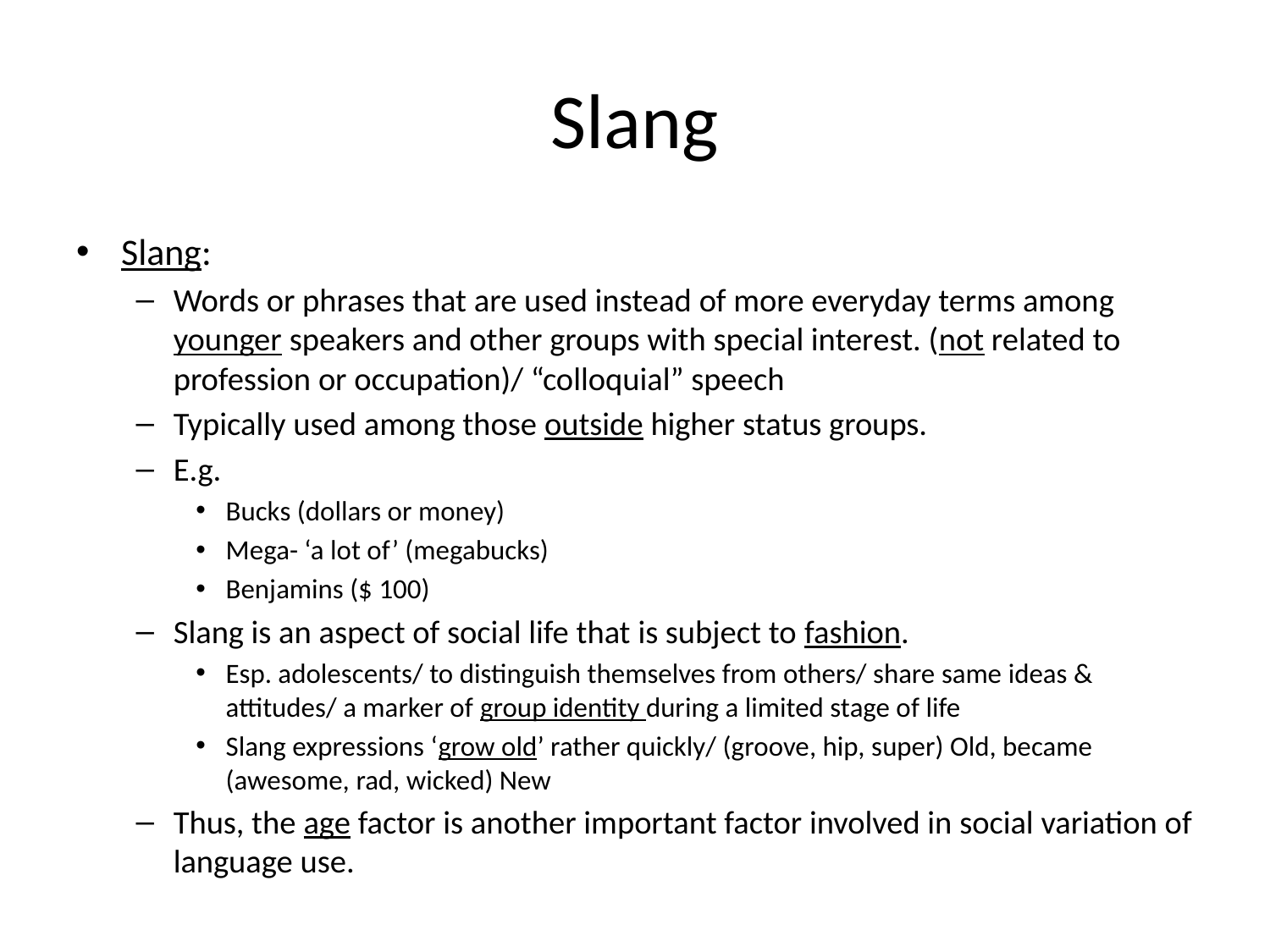

# Slang
Slang:
Words or phrases that are used instead of more everyday terms among younger speakers and other groups with special interest. (not related to profession or occupation)/ “colloquial” speech
Typically used among those outside higher status groups.
E.g.
Bucks (dollars or money)
Mega- ‘a lot of’ (megabucks)
Benjamins ($ 100)
Slang is an aspect of social life that is subject to fashion.
Esp. adolescents/ to distinguish themselves from others/ share same ideas & attitudes/ a marker of group identity during a limited stage of life
Slang expressions ‘grow old’ rather quickly/ (groove, hip, super) Old, became (awesome, rad, wicked) New
Thus, the age factor is another important factor involved in social variation of language use.